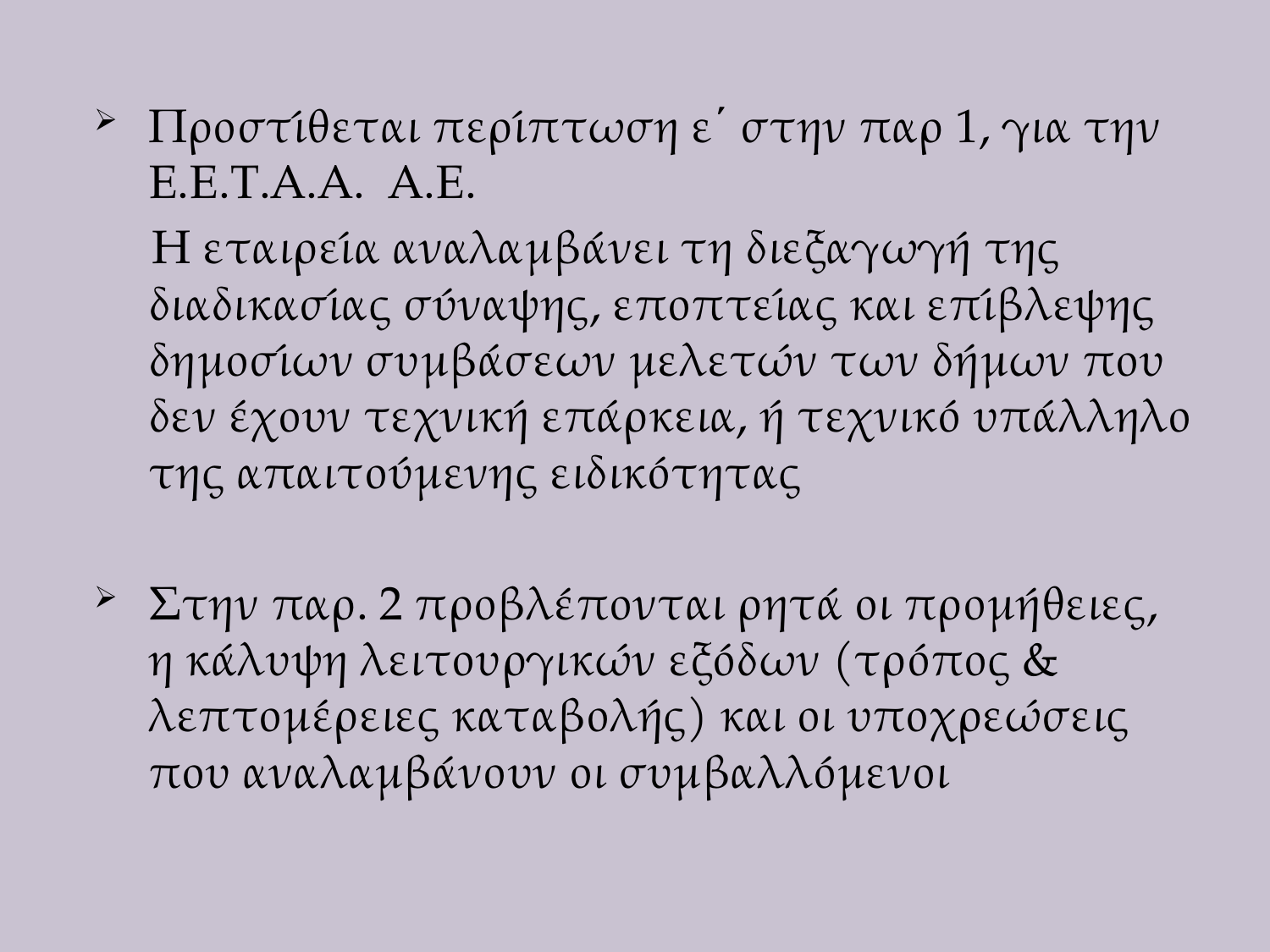

Προστίθεται περίπτωση ε΄ στην παρ 1, για την Ε.Ε.Τ.Α.Α.  Α.Ε.
     Η εταιρεία αναλαμβάνει τη διεξαγωγή της διαδικασίας σύναψης, εποπτείας και επίβλεψης δημοσίων συμβάσεων μελετών των δήμων που δεν έχουν τεχνική επάρκεια, ή τεχνικό υπάλληλο της απαιτούμενης ειδικότητας

Στην παρ. 2 προβλέπονται ρητά οι προμήθειες, η κάλυψη λειτουργικών εξόδων (τρόπος & λεπτομέρειες καταβολής) και οι υποχρεώσεις που αναλαμβάνουν οι συμβαλλόμενοι